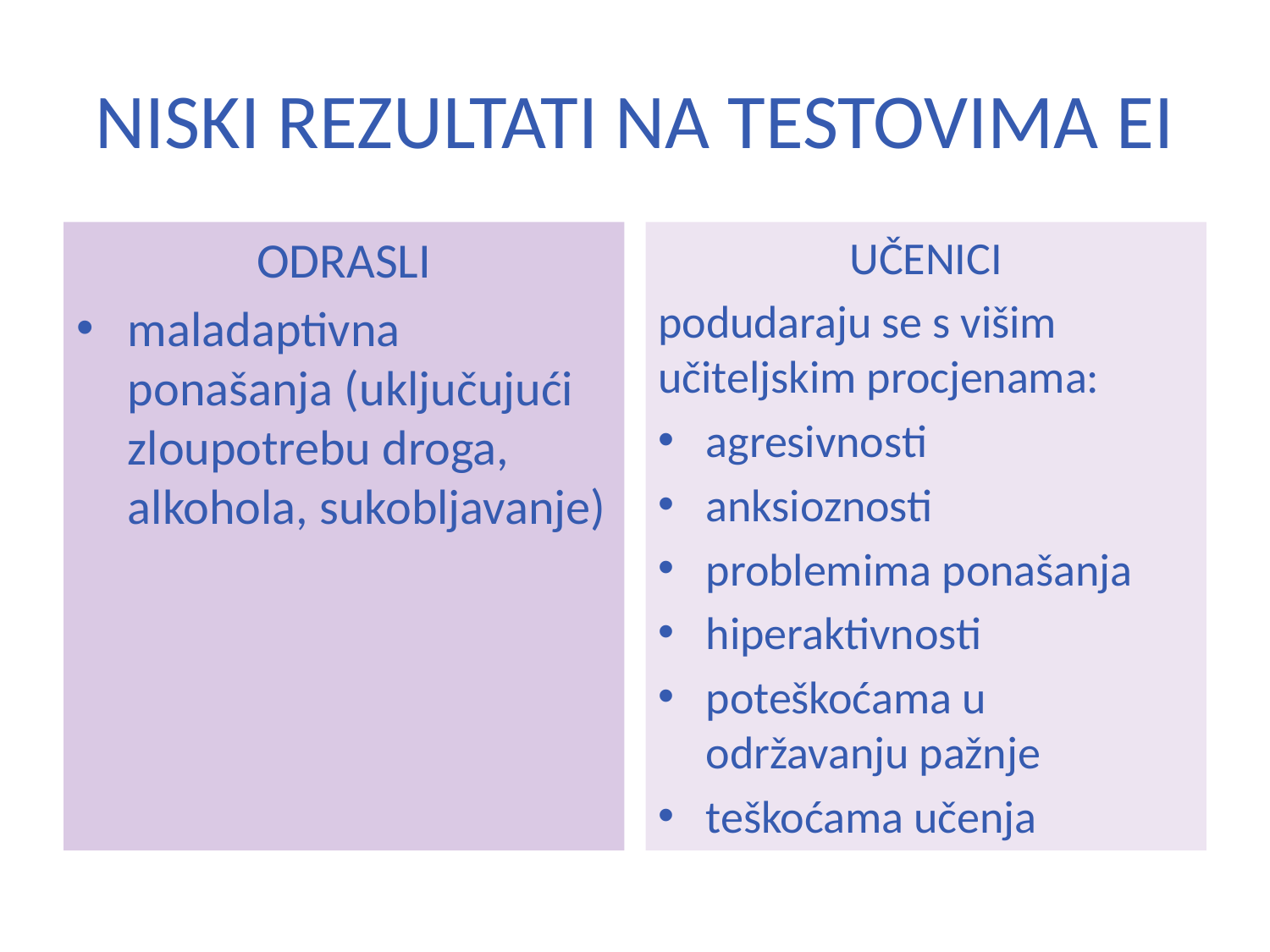

# NISKI REZULTATI NA TESTOVIMA EI
ODRASLI
maladaptivna ponašanja (uključujući zloupotrebu droga, alkohola, sukobljavanje)
UČENICI
podudaraju se s višim učiteljskim procjenama:
agresivnosti
anksioznosti
problemima ponašanja
hiperaktivnosti
poteškoćama u održavanju pažnje
teškoćama učenja